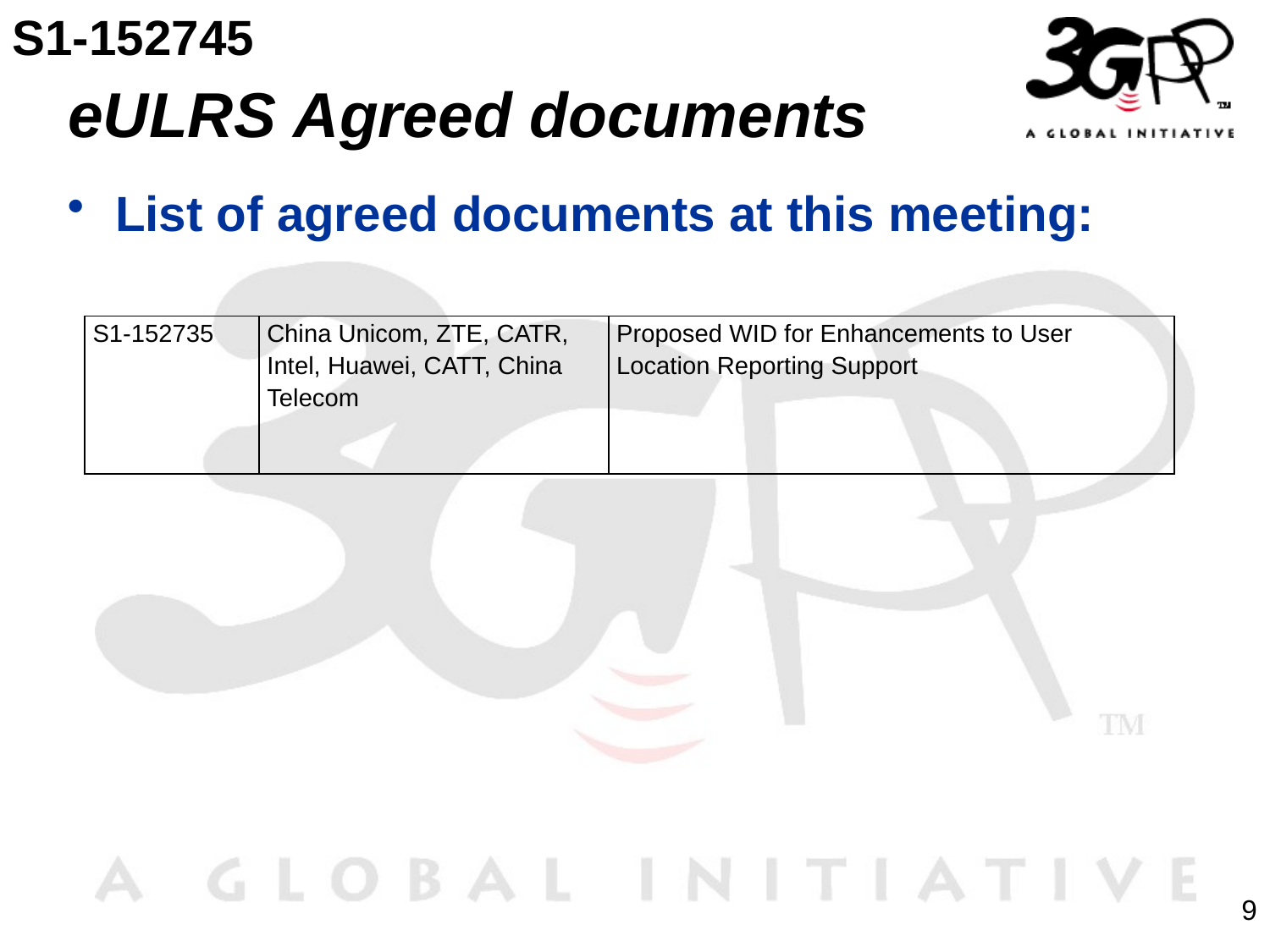

S1-152745
# eULRS Agreed documents
List of agreed documents at this meeting:

| S1-152735 | China Unicom, ZTE, CATR, Intel, Huawei, CATT, China Telecom | Proposed WID for Enhancements to User Location Reporting Support |
| --- | --- | --- |
9